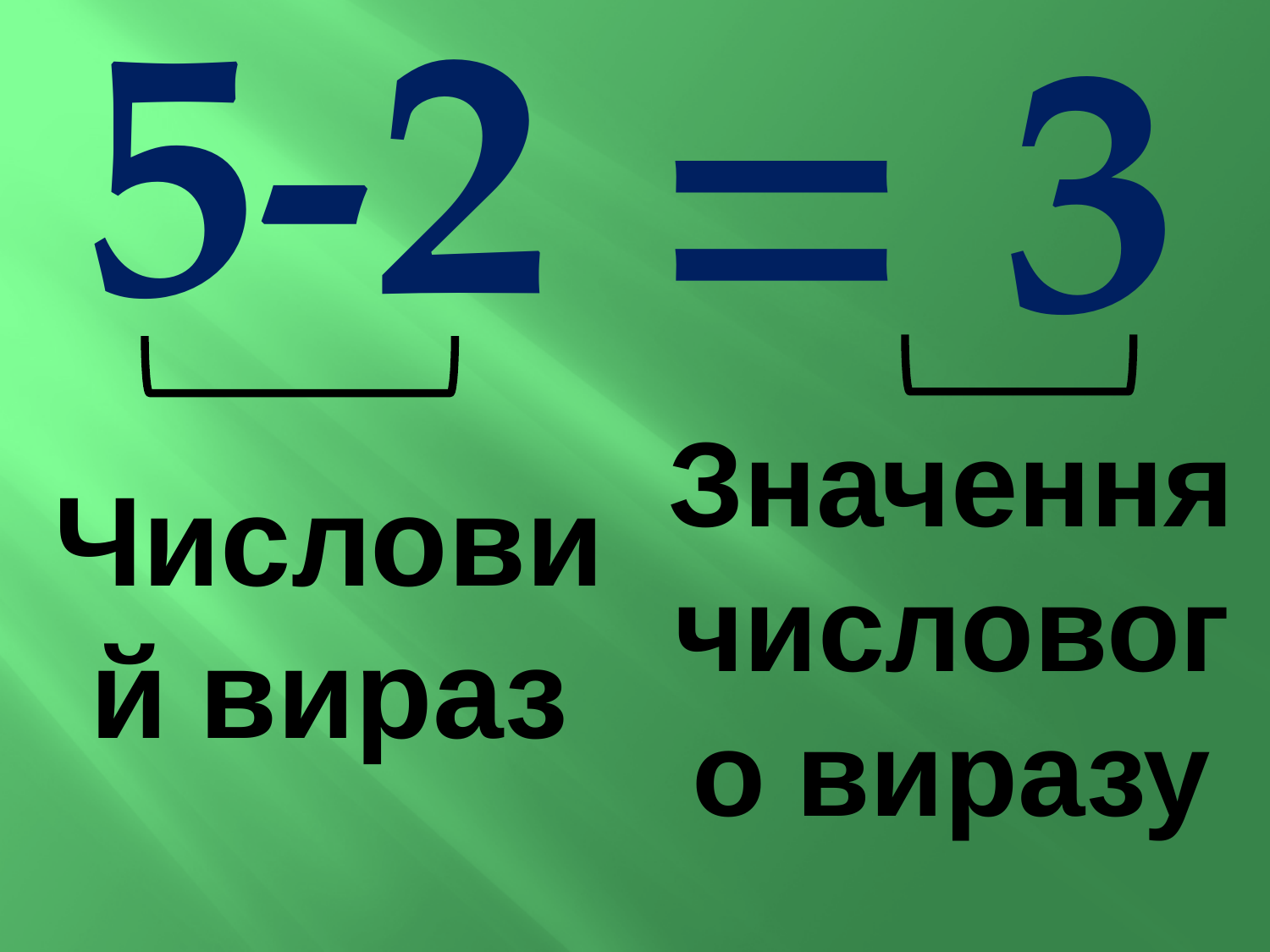

5-2
= 3

 Числовий вираз

Значення числового виразу